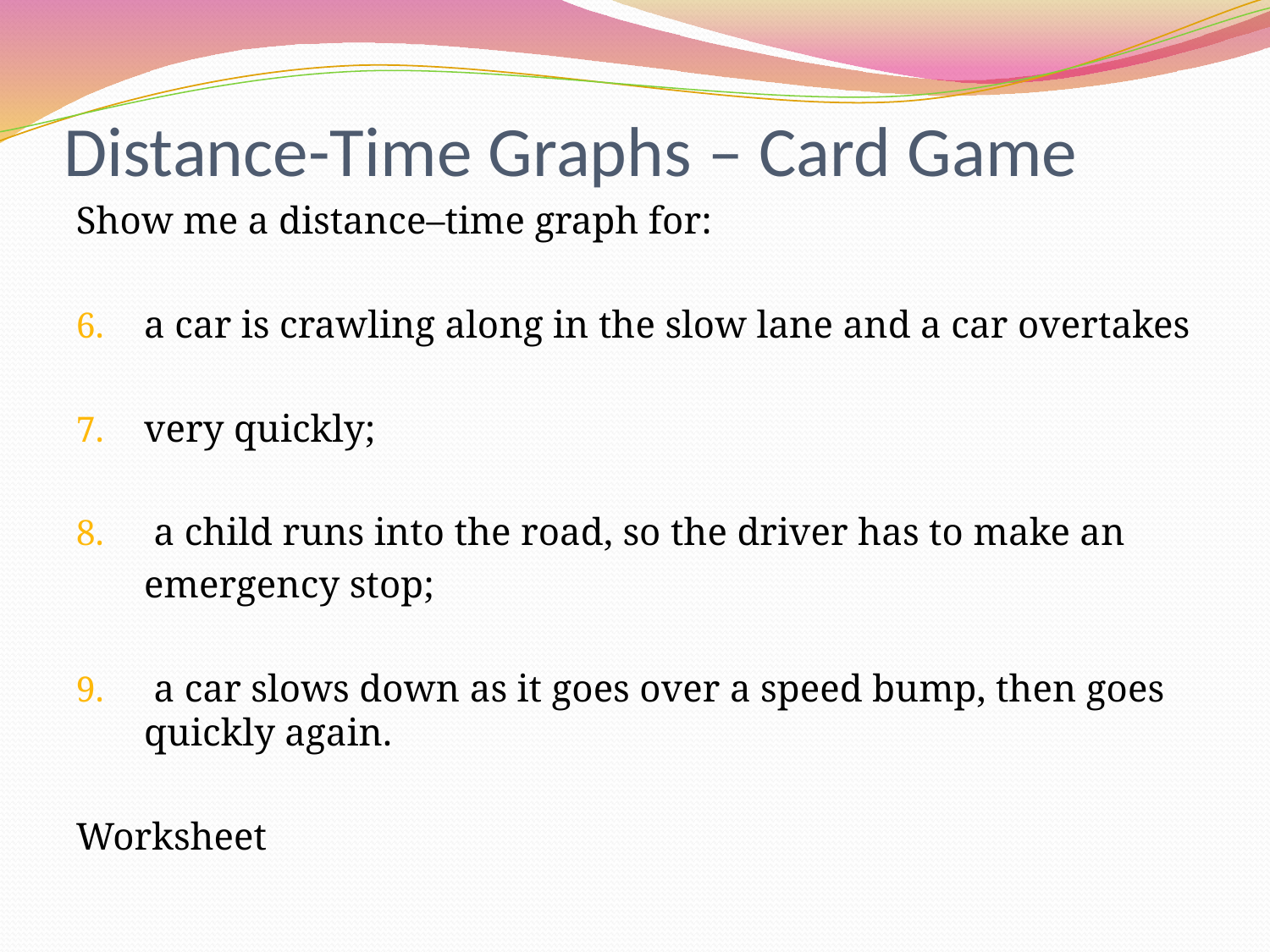

# Distance-Time Graphs – Card Game
Show me a distance–time graph for:

a car is crawling along in the slow lane and a car overtakes

very quickly;

 a child runs into the road, so the driver has to make an
	emergency stop;

 a car slows down as it goes over a speed bump, then goes quickly again.

Worksheet